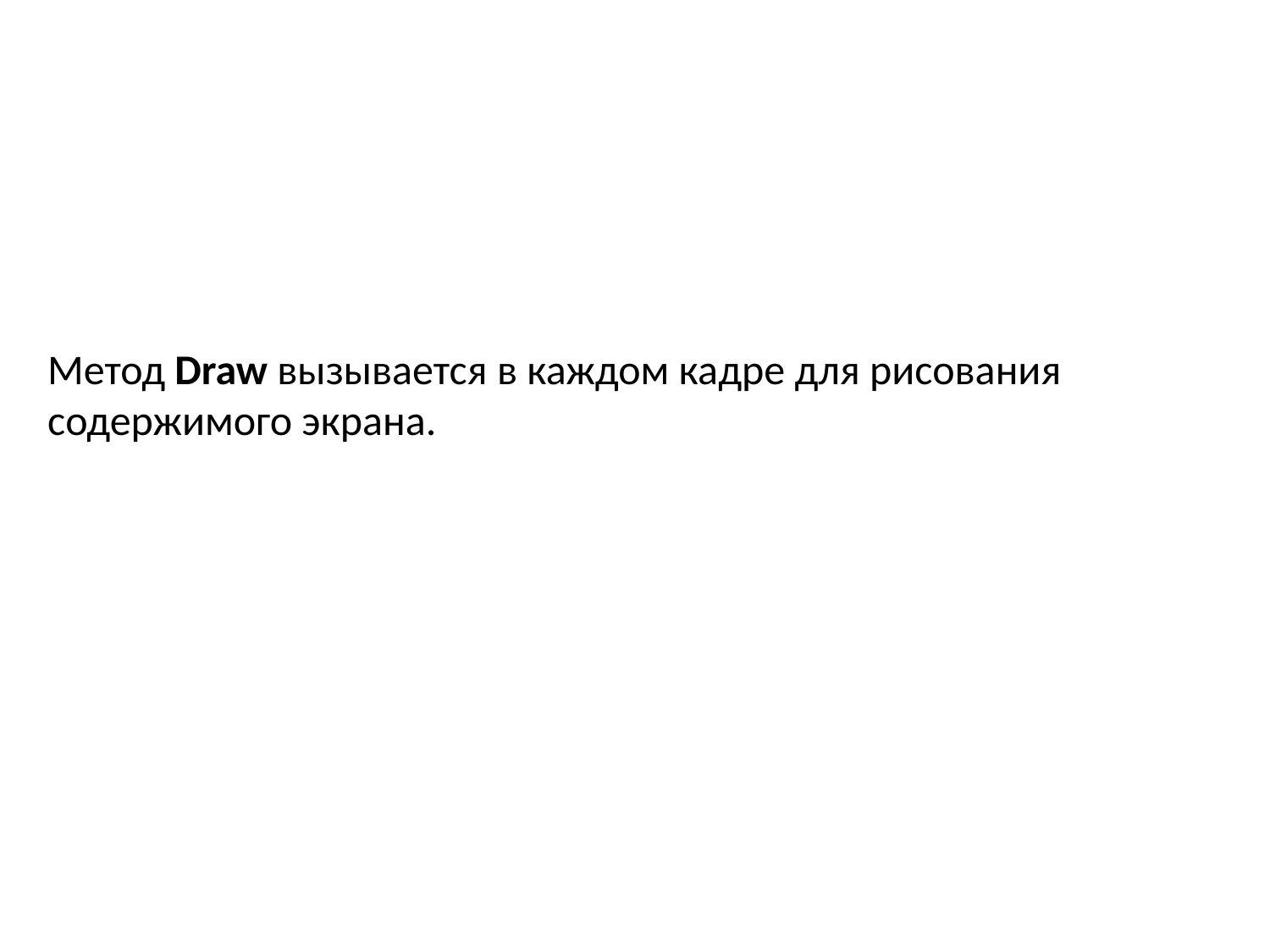

Метод Draw вызывается в каждом кадре для рисования содержимого экрана.